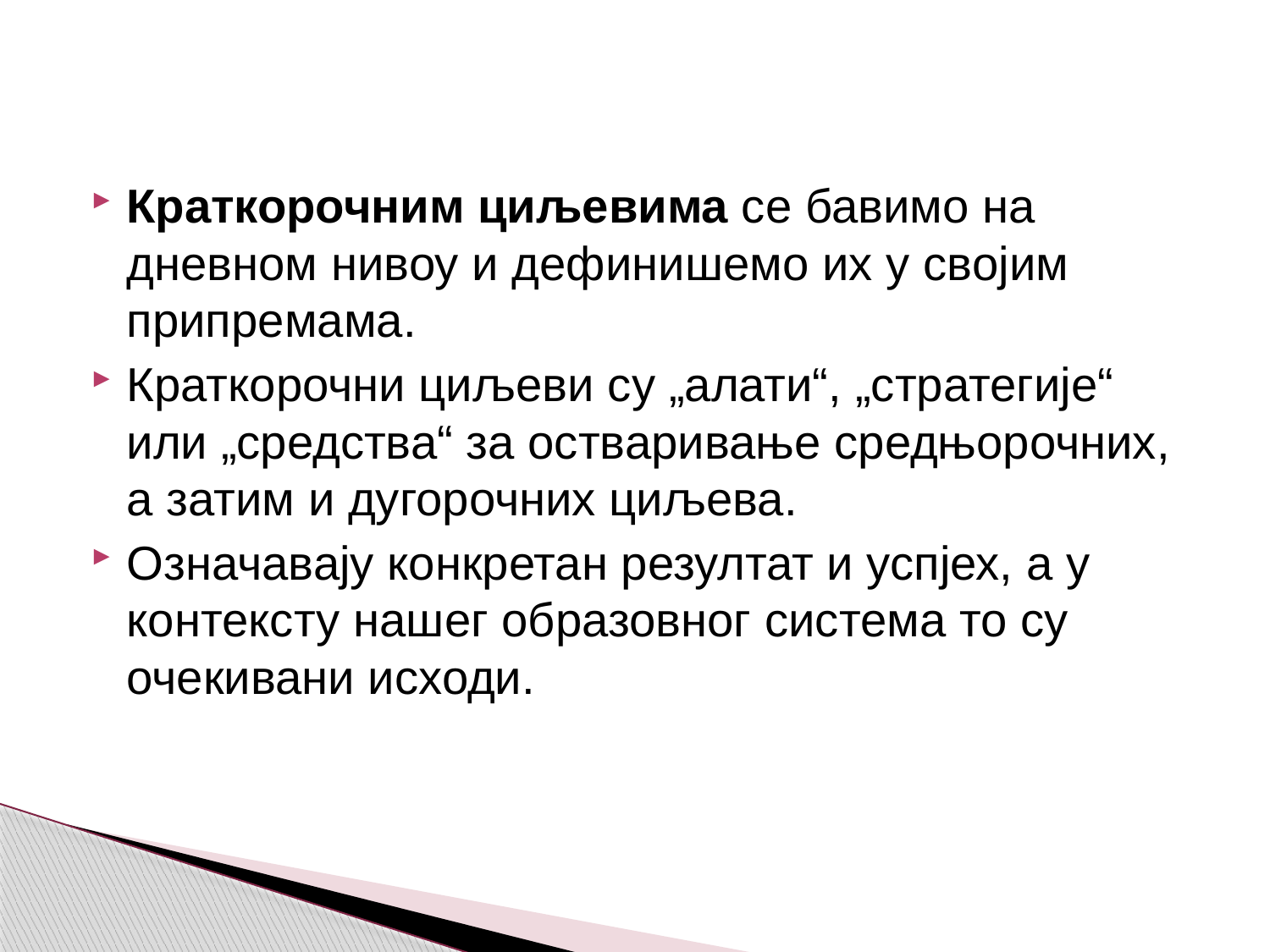

Краткорочним циљевима се бавимо на дневном нивоу и дефинишемо их у својим припремама.
Краткорочни циљеви су „алати“, „стратегије“ или „средства“ за остваривање средњорочних, а затим и дугорочних циљева.
Означавају конкретан резултат и успјех, а у контексту нашег образовног система то су очекивани исходи.